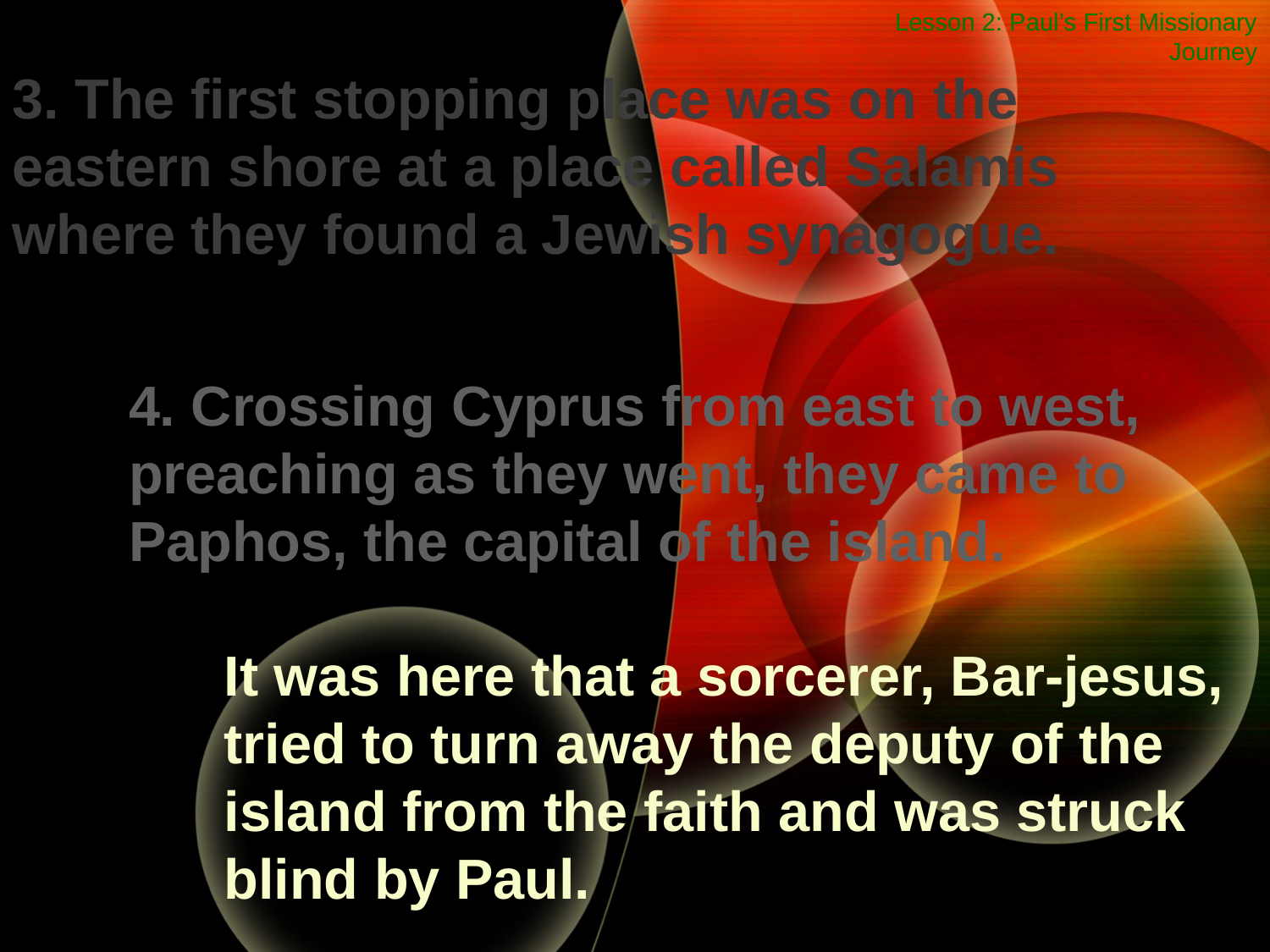

Lesson 2: Paul’s First Missionary Journey
3. The first stopping place was on the eastern shore at a place called Salamis where they found a Jewish synagogue.
4. Crossing Cyprus from east to west, preaching as they went, they came to Paphos, the capital of the island.
It was here that a sorcerer, Bar-jesus, tried to turn away the deputy of the island from the faith and was struck blind by Paul.